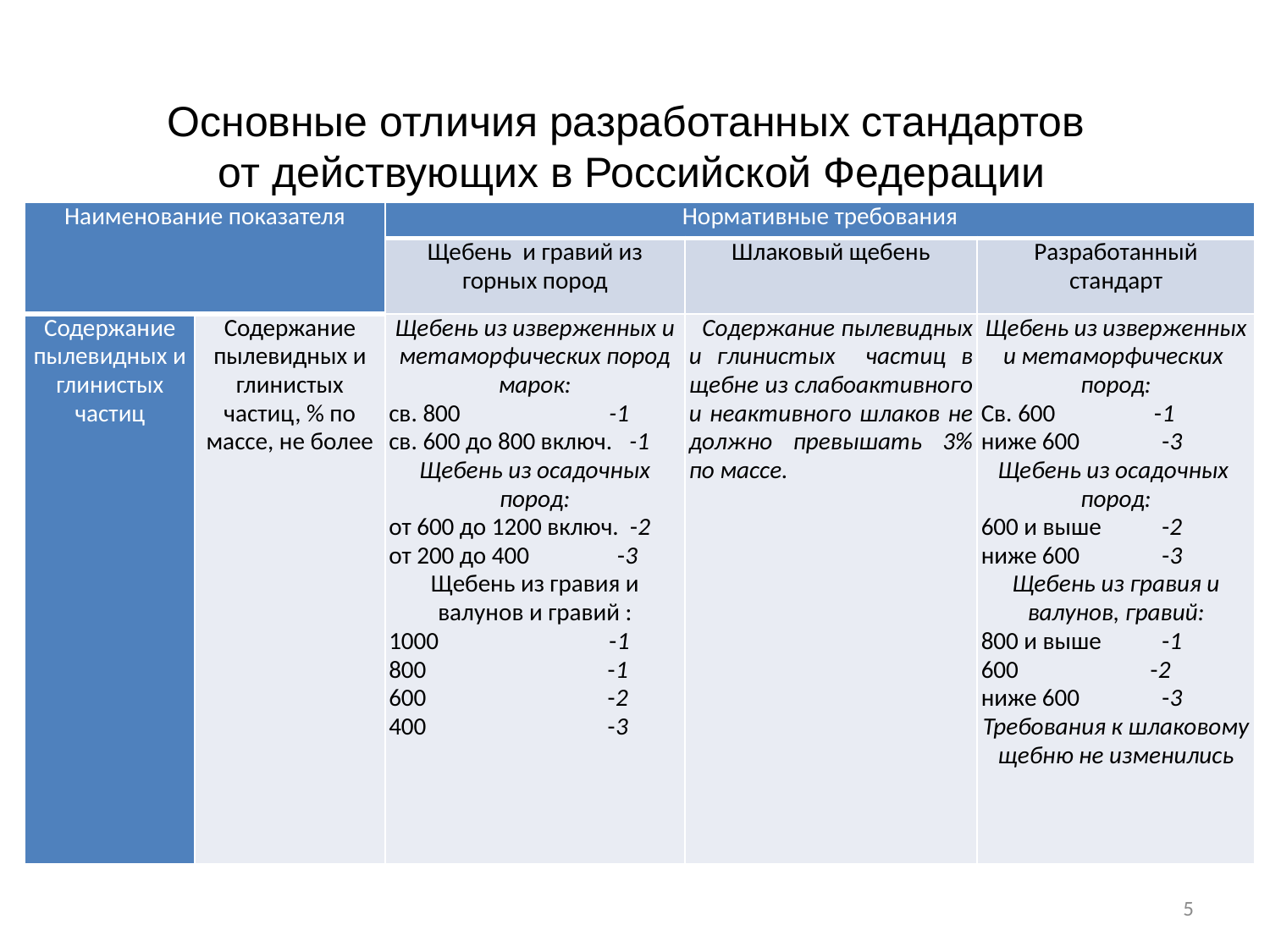

Основные отличия разработанных стандартов
от действующих в Российской Федерации

| Наименование показателя |  | Нормативные требования |  |  |
| --- | --- | --- | --- | --- |
|  |  | Щебень и гравий из горных пород | Шлаковый щебень | Разработанный стандарт |
| Содержание пылевидных и глинистых частиц | Содержание пылевидных и глинистых частиц, % по массе, не более | Щебень из изверженных и метаморфических пород марок: св. 800 -1 св. 600 до 800 включ. -1 Щебень из осадочных пород: от 600 до 1200 включ. -2 от 200 до 400 -3 Щебень из гравия и валунов и гравий : 1000 -1 800 -1 600 -2 400 -3 | Содержание пылевидных и глинистых частиц в щебне из слабоактивного и неактивного шлаков не должно превышать 3% по массе. | Щебень из изверженных и метаморфических пород: Св. 600 -1 ниже 600 -3 Щебень из осадочных пород: 600 и выше -2 ниже 600 -3 Щебень из гравия и валунов, гравий: 800 и выше -1 600 -2 ниже 600 -3 Требования к шлаковому щебню не изменились |

5